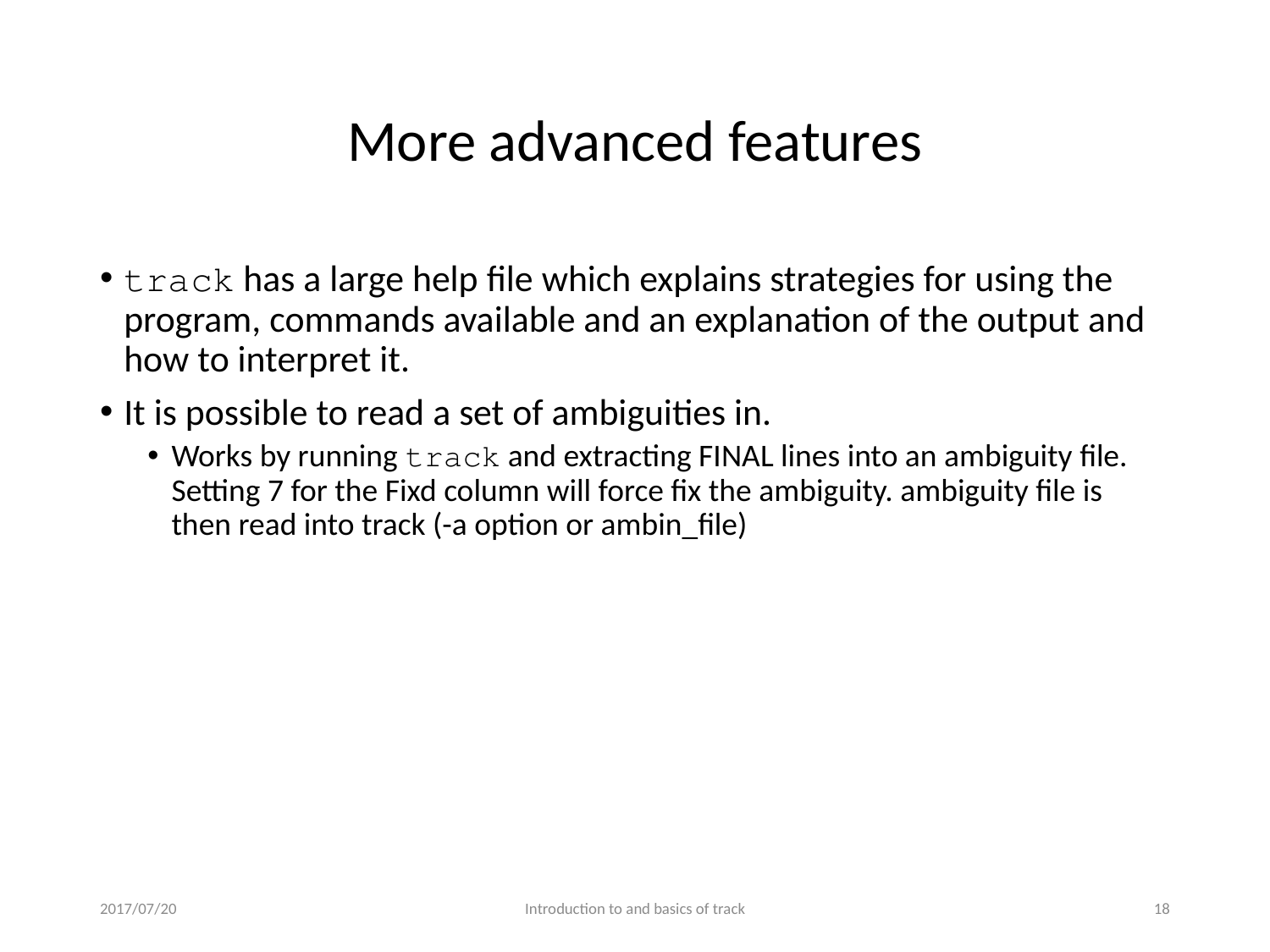

# More advanced features
track has a large help file which explains strategies for using the program, commands available and an explanation of the output and how to interpret it.
It is possible to read a set of ambiguities in.
Works by running track and extracting FINAL lines into an ambiguity file.  Setting 7 for the Fixd column will force fix the ambiguity. ambiguity file is then read into track (-a option or ambin_file)
2017/07/20
Introduction to and basics of track
18